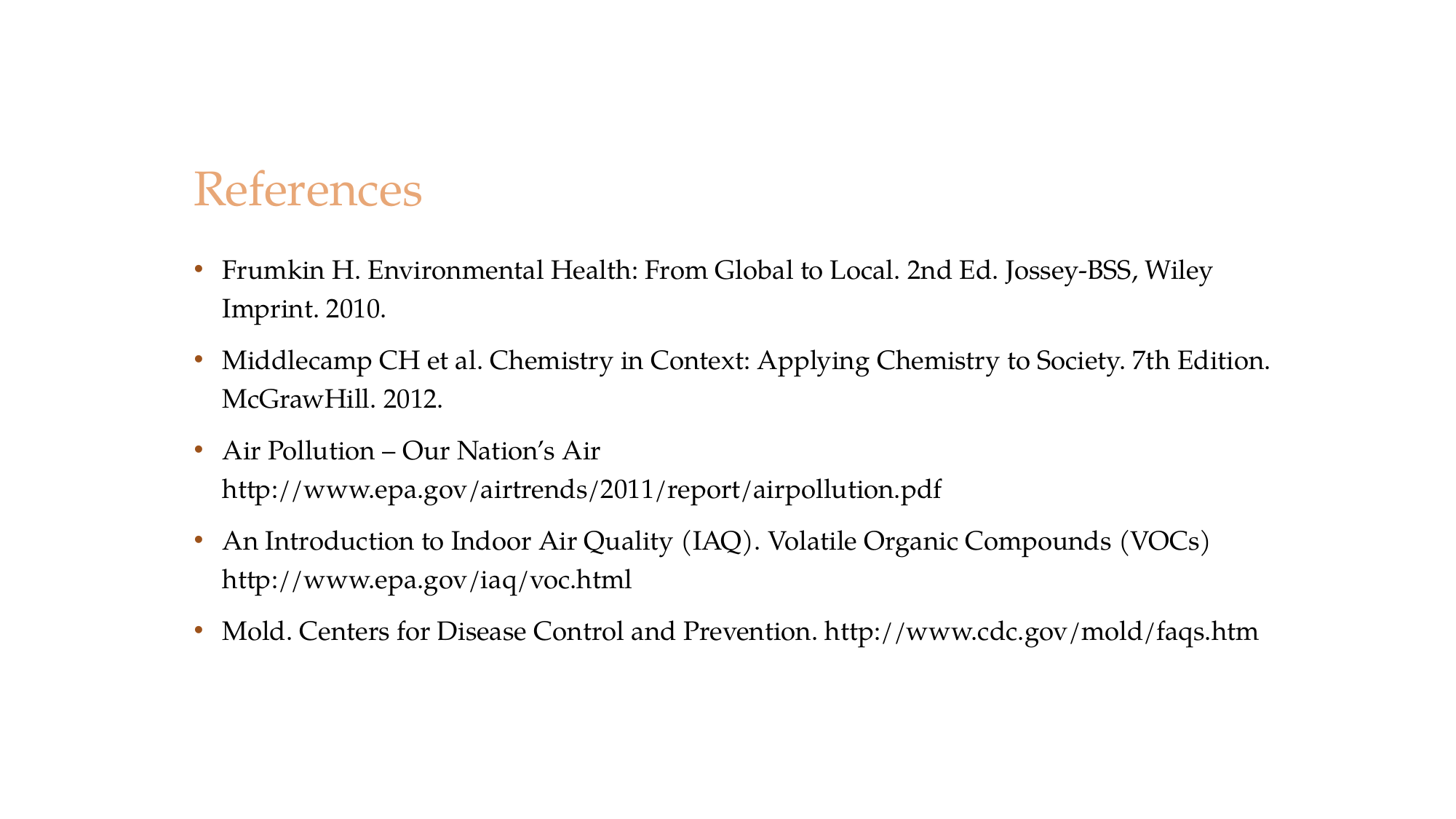

Dr. IEcheverry, CAMS, KSU, 2nd3637
29
# References
Frumkin H. Environmental Health: From Global to Local. 2nd Ed. Jossey-BSS, Wiley Imprint. 2010.
Middlecamp CH et al. Chemistry in Context: Applying Chemistry to Society. 7th Edition. McGrawHill. 2012.
Air Pollution – Our Nation’s Air http://www.epa.gov/airtrends/2011/report/airpollution.pdf
An Introduction to Indoor Air Quality (IAQ). Volatile Organic Compounds (VOCs) http://www.epa.gov/iaq/voc.html
Mold. Centers for Disease Control and Prevention. http://www.cdc.gov/mold/faqs.htm